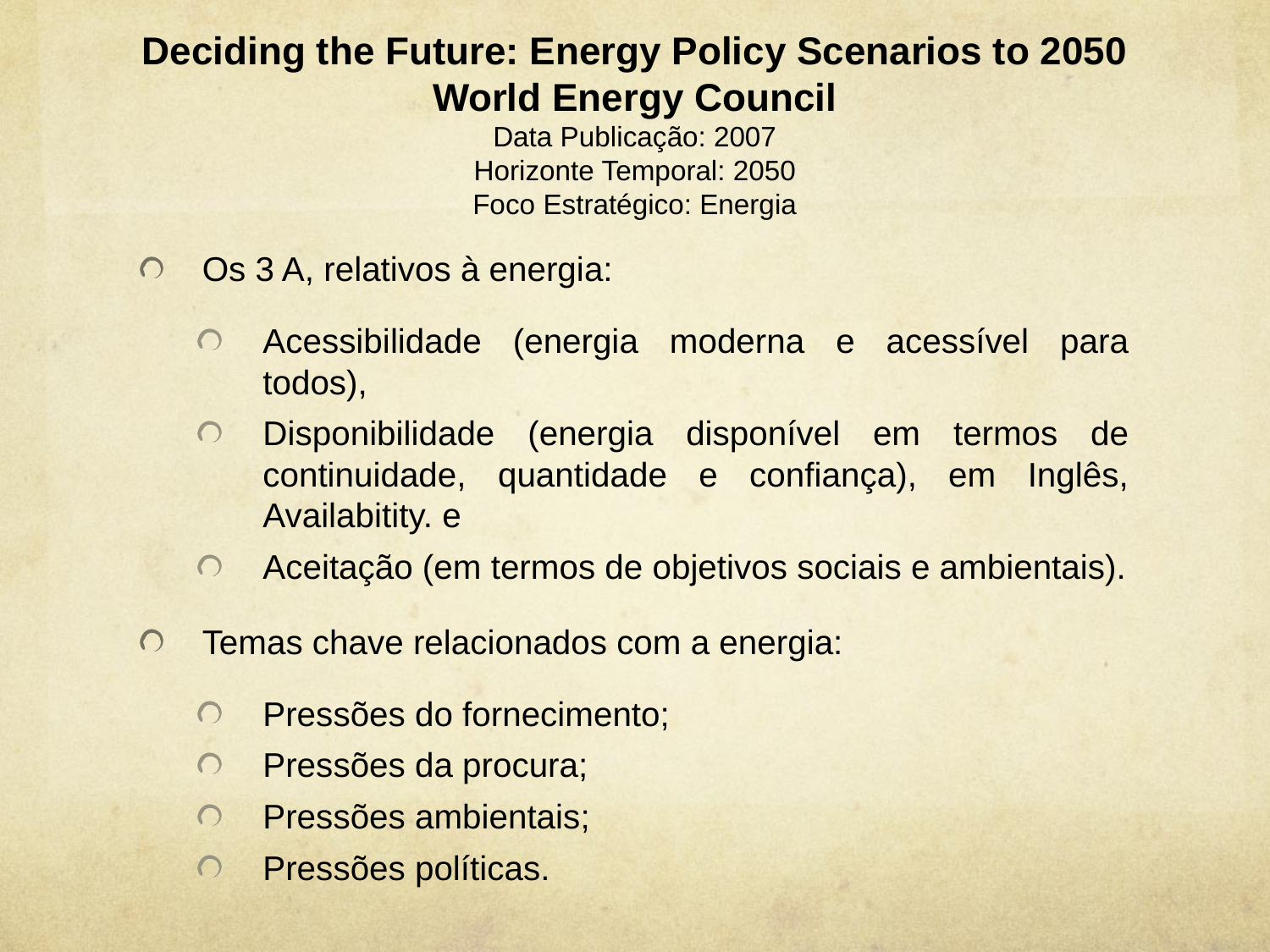

# Deciding the Future: Energy Policy Scenarios to 2050 World Energy Council Data Publicação: 2007 Horizonte Temporal: 2050 Foco Estratégico: Energia
Os 3 A, relativos à energia:
Acessibilidade (energia moderna e acessível para todos),
Disponibilidade (energia disponível em termos de continuidade, quantidade e confiança), em Inglês, Availabitity. e
Aceitação (em termos de objetivos sociais e ambientais).
Temas chave relacionados com a energia:
Pressões do fornecimento;
Pressões da procura;
Pressões ambientais;
Pressões políticas.